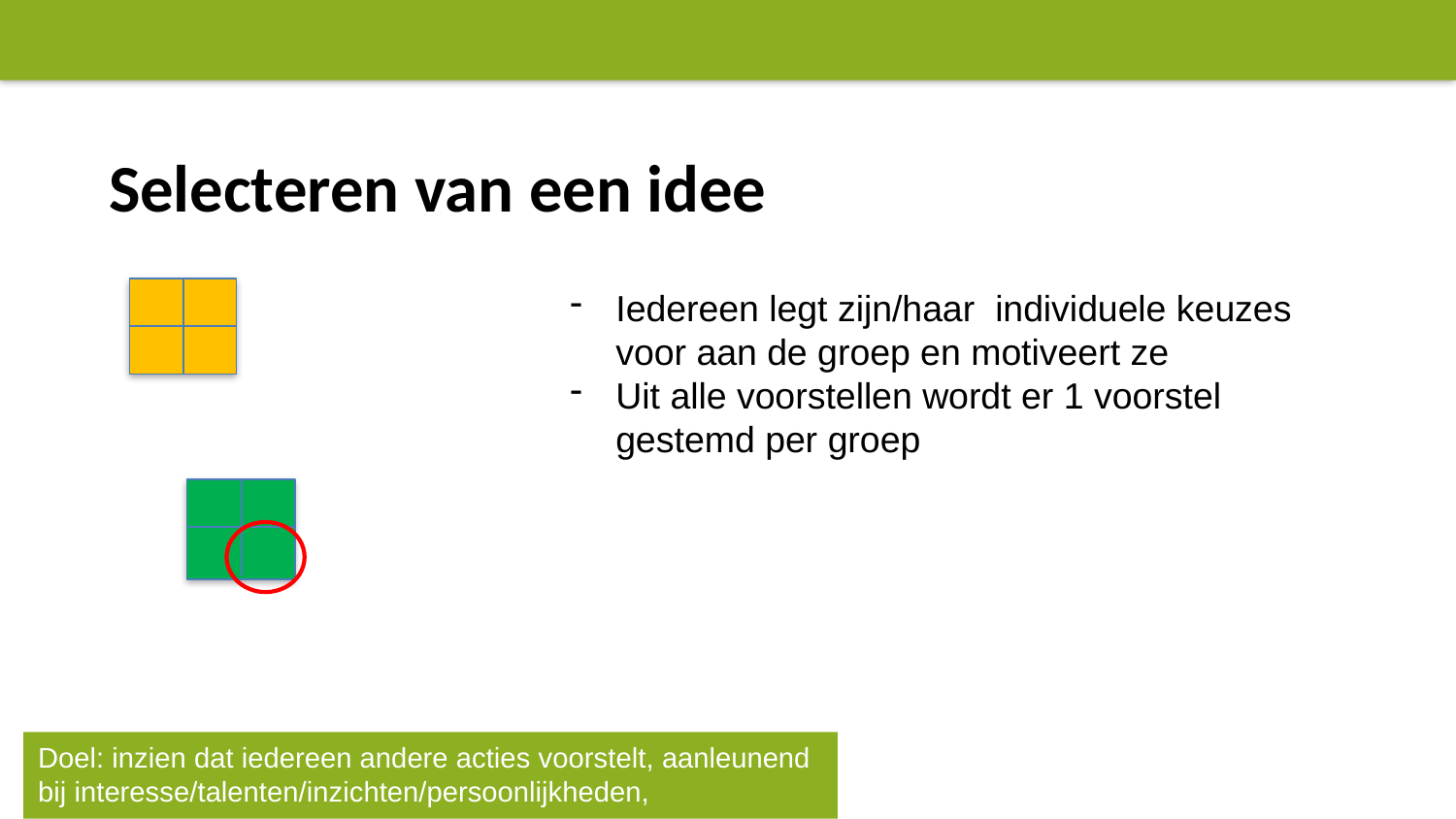

# Selecteren van een idee

Iedereen legt zijn/haar  individuele keuzes voor aan de groep en motiveert ze
Uit alle voorstellen wordt er 1 voorstel gestemd per groep

Doel: inzien dat iedereen andere acties voorstelt, aanleunend bij interesse/talenten/inzichten/persoonlijkheden,